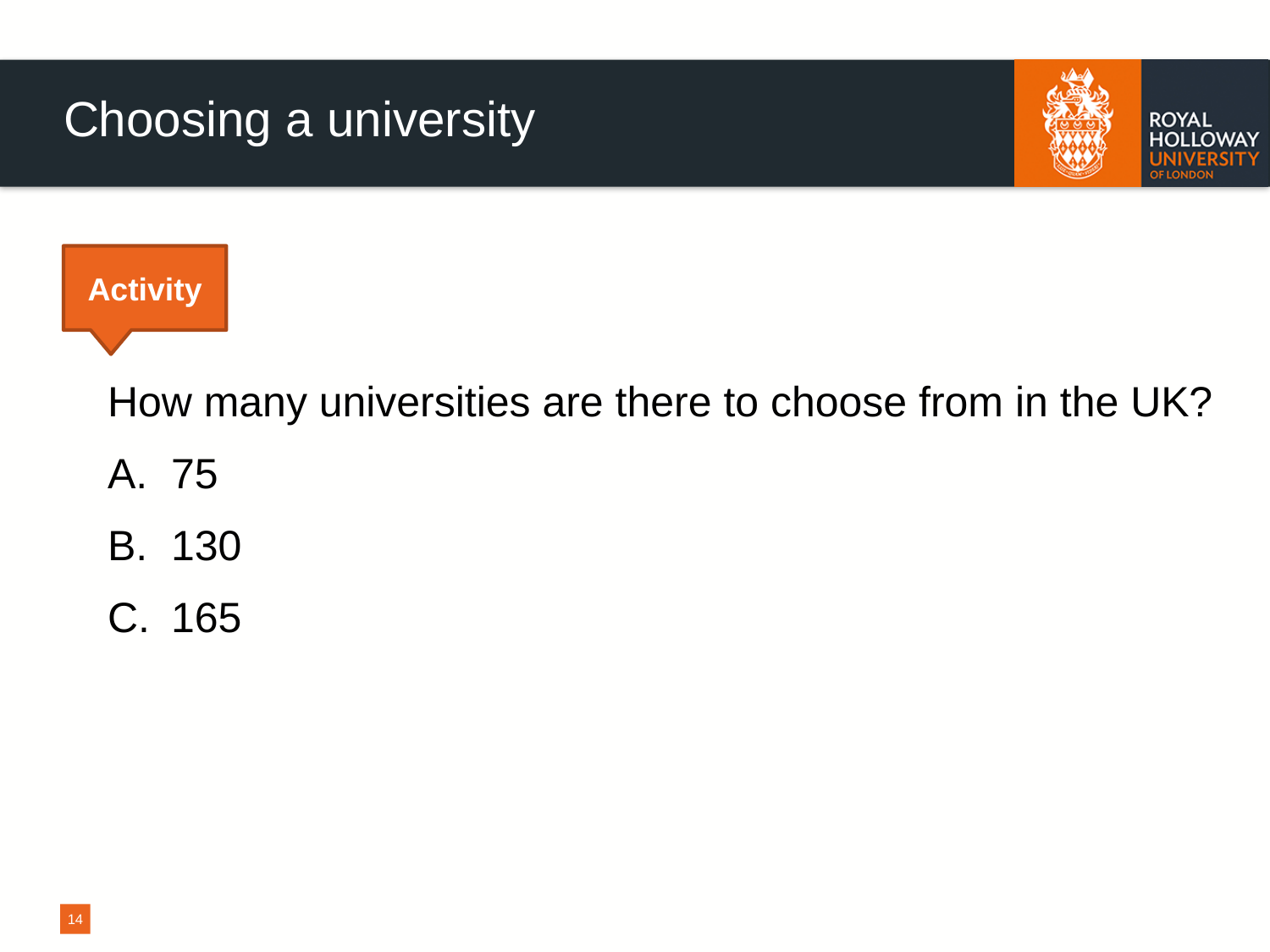

# Choosing a university
Activity

How many universities are there to choose from in the UK?
75
130
165